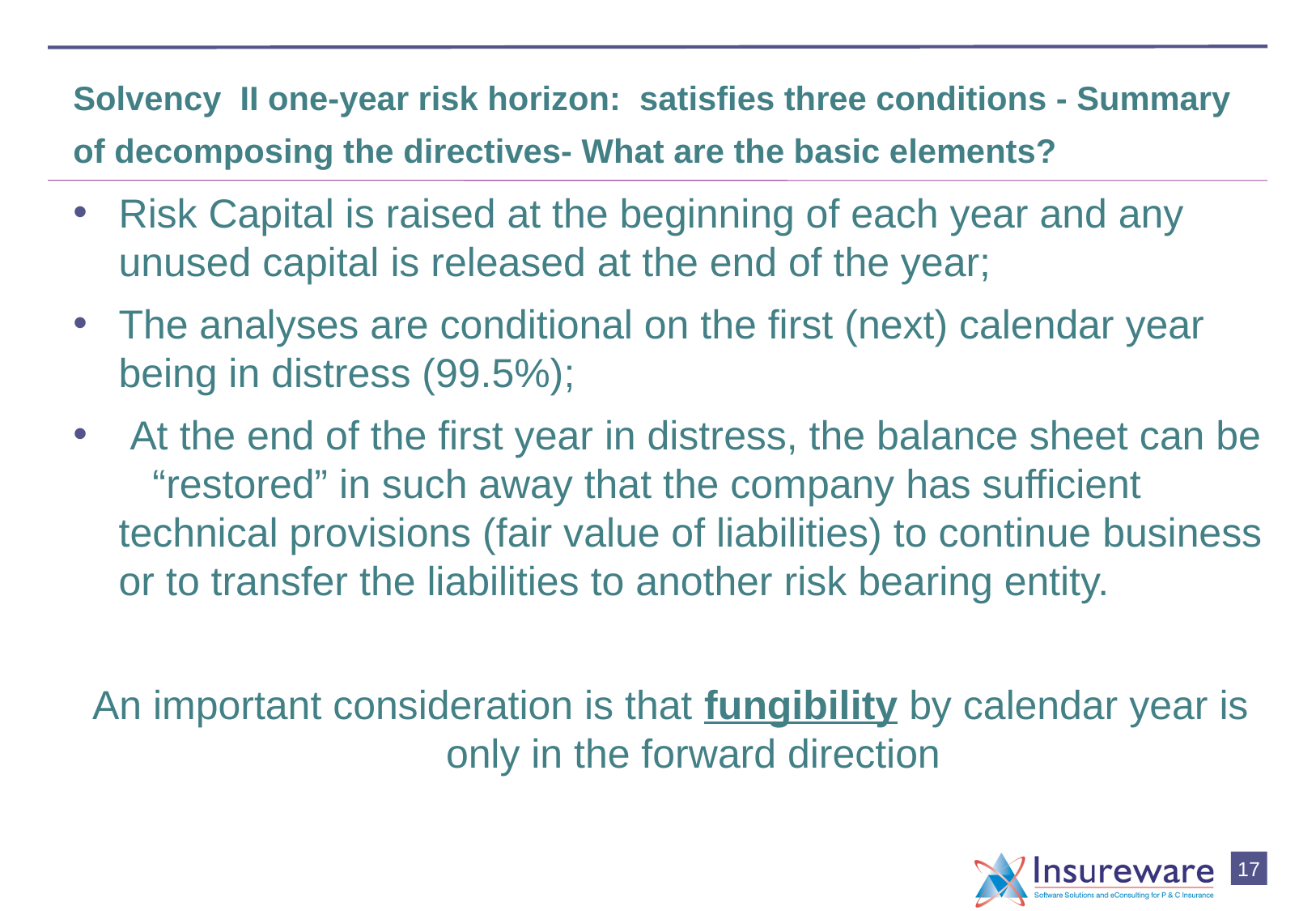

# Solvency  II one-year risk horizon:  satisfies three conditions - Summary of decomposing the directives- What are the basic elements?
Risk Capital is raised at the beginning of each year and any unused capital is released at the end of the year;
The analyses are conditional on the first (next) calendar year being in distress (99.5%);
 At the end of the first year in distress, the balance sheet can be    “restored” in such away that the company has sufficient technical provisions (fair value of liabilities) to continue business or to transfer the liabilities to another risk bearing entity.

An important consideration is that fungibility by calendar year is only in the forward direction

17